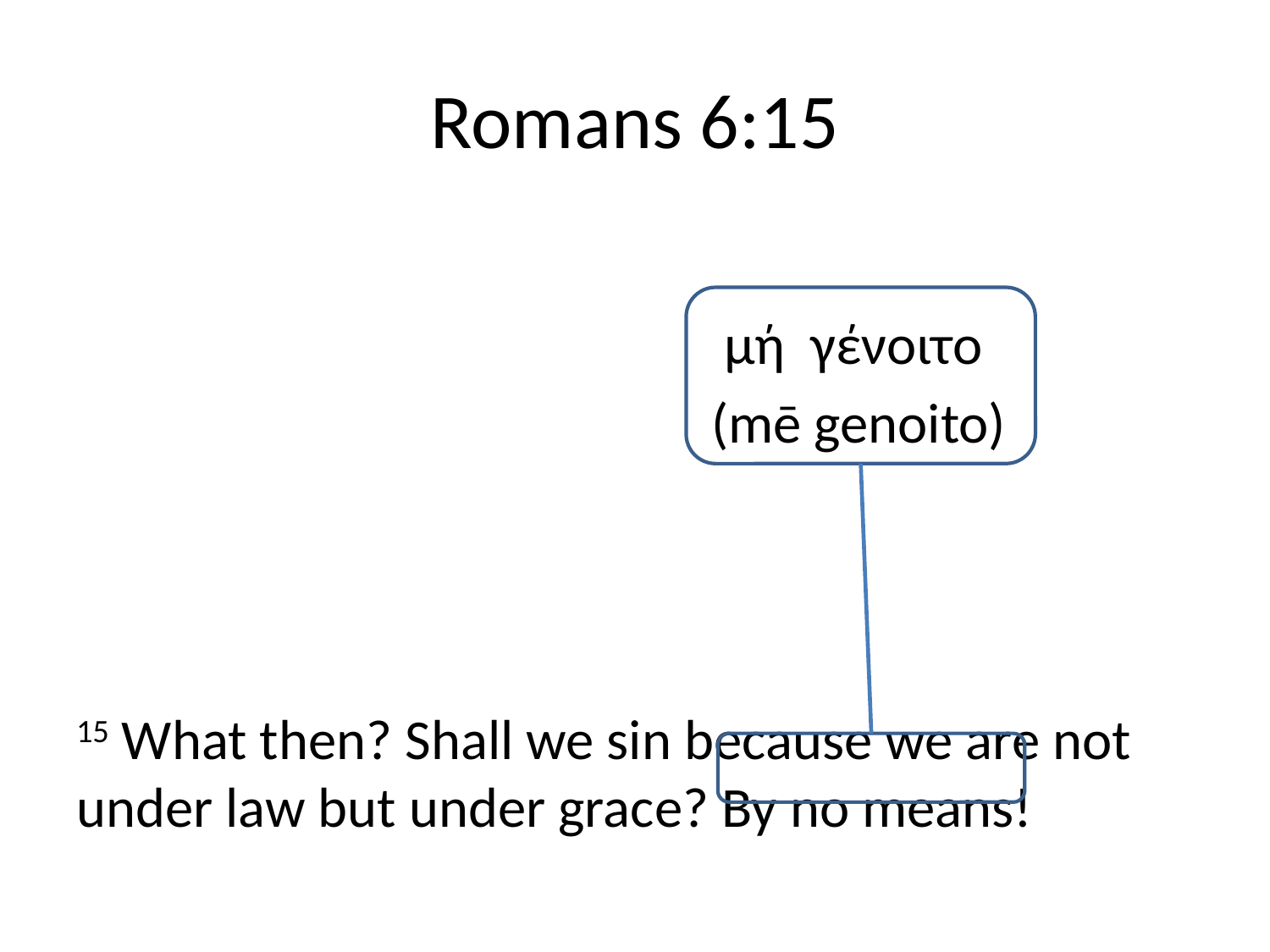

# Romans 6:15

					 μή  γένοιτο
					(mē genoito)

15 What then? Shall we sin because we are not under law but under grace? By no means!